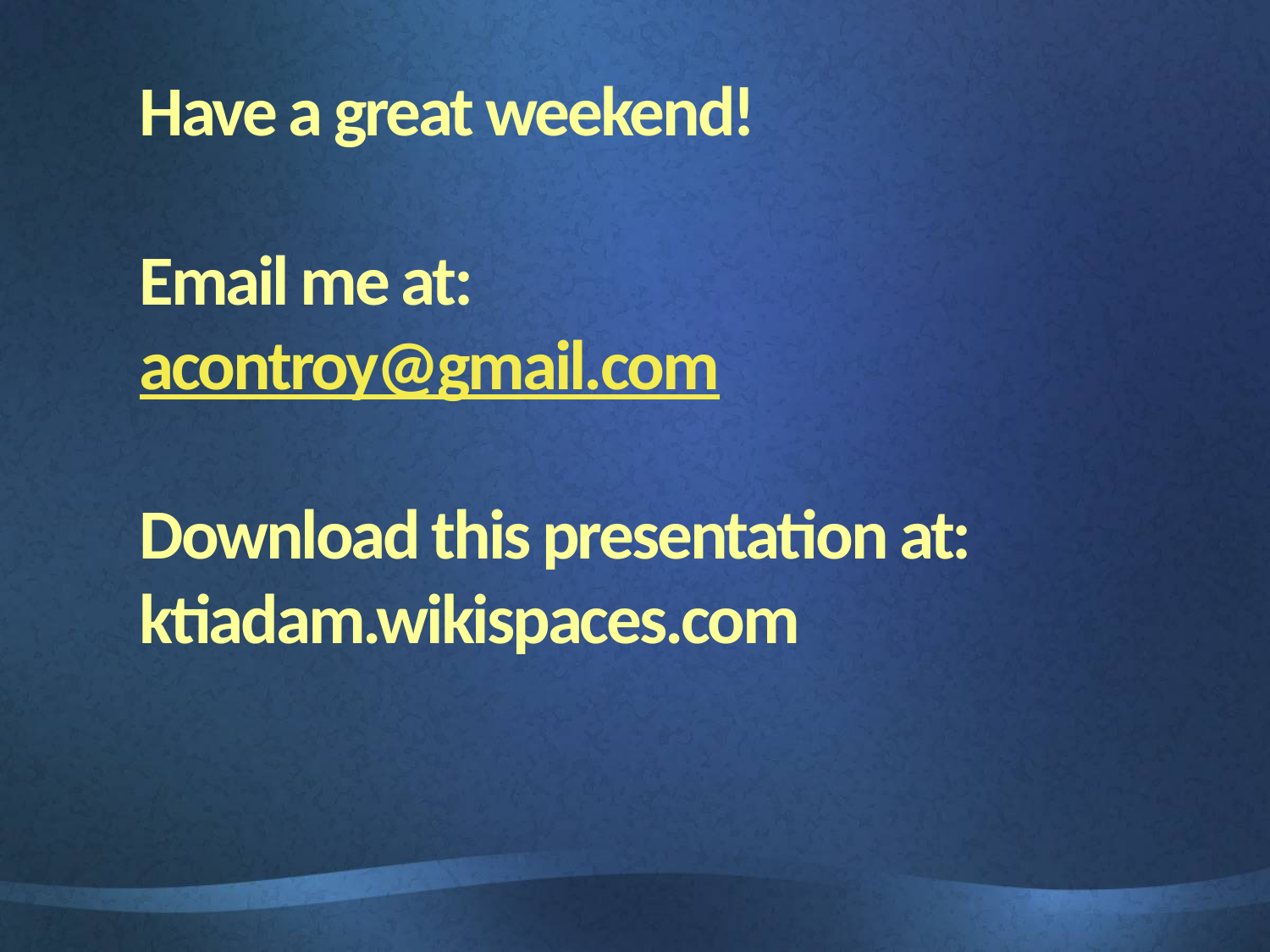

Have a great weekend!

Email me at:  acontroy@gmail.com

Download this presentation at:
ktiadam.wikispaces.com